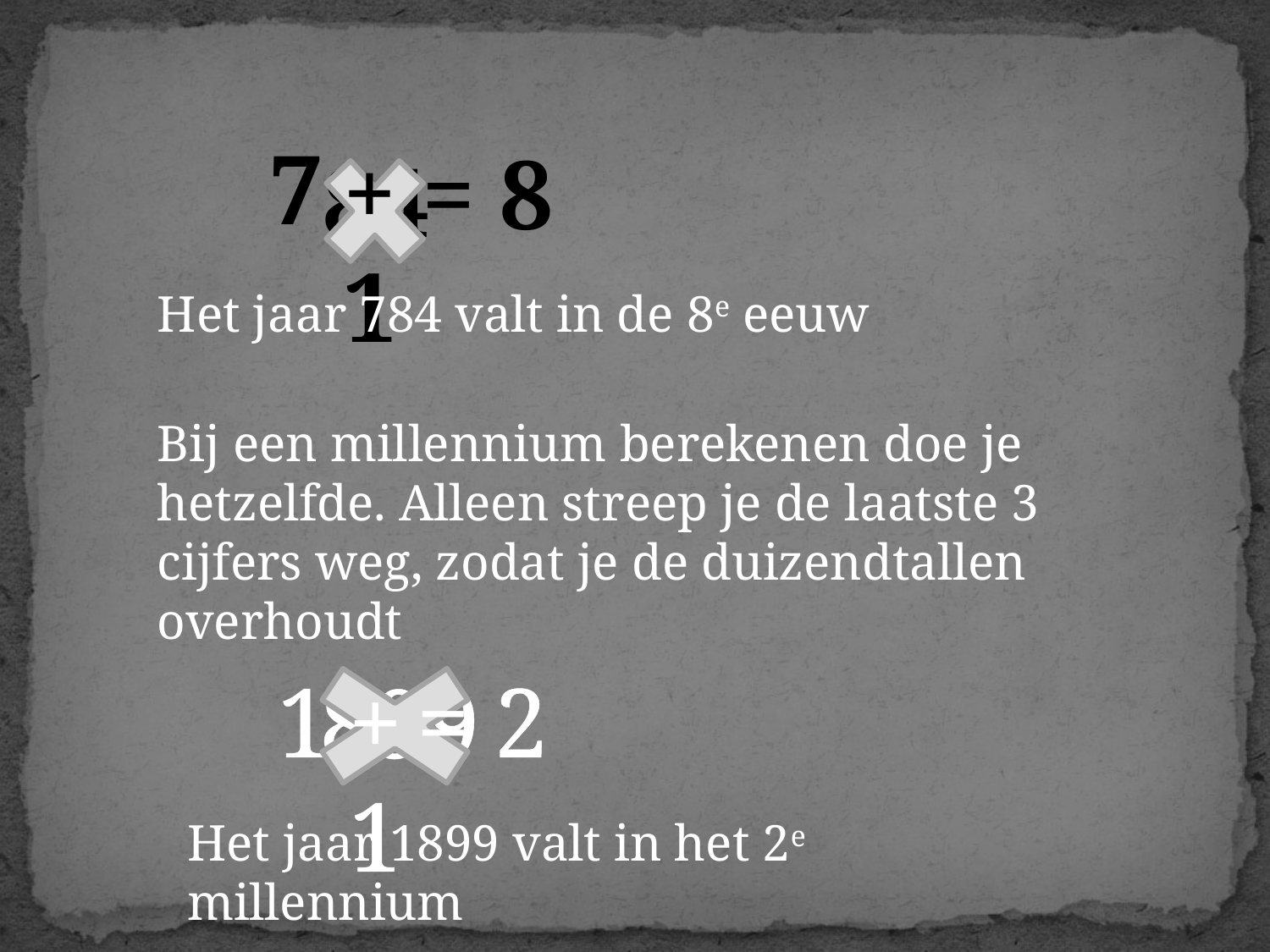

7
+1
= 8
84

Het jaar 784 valt in de 8e eeuw
Bij een millennium berekenen doe je hetzelfde. Alleen streep je de laatste 3 cijfers weg, zodat je de duizendtallen overhoudt

1
+1
= 2
899
Het jaar 1899 valt in het 2e millennium